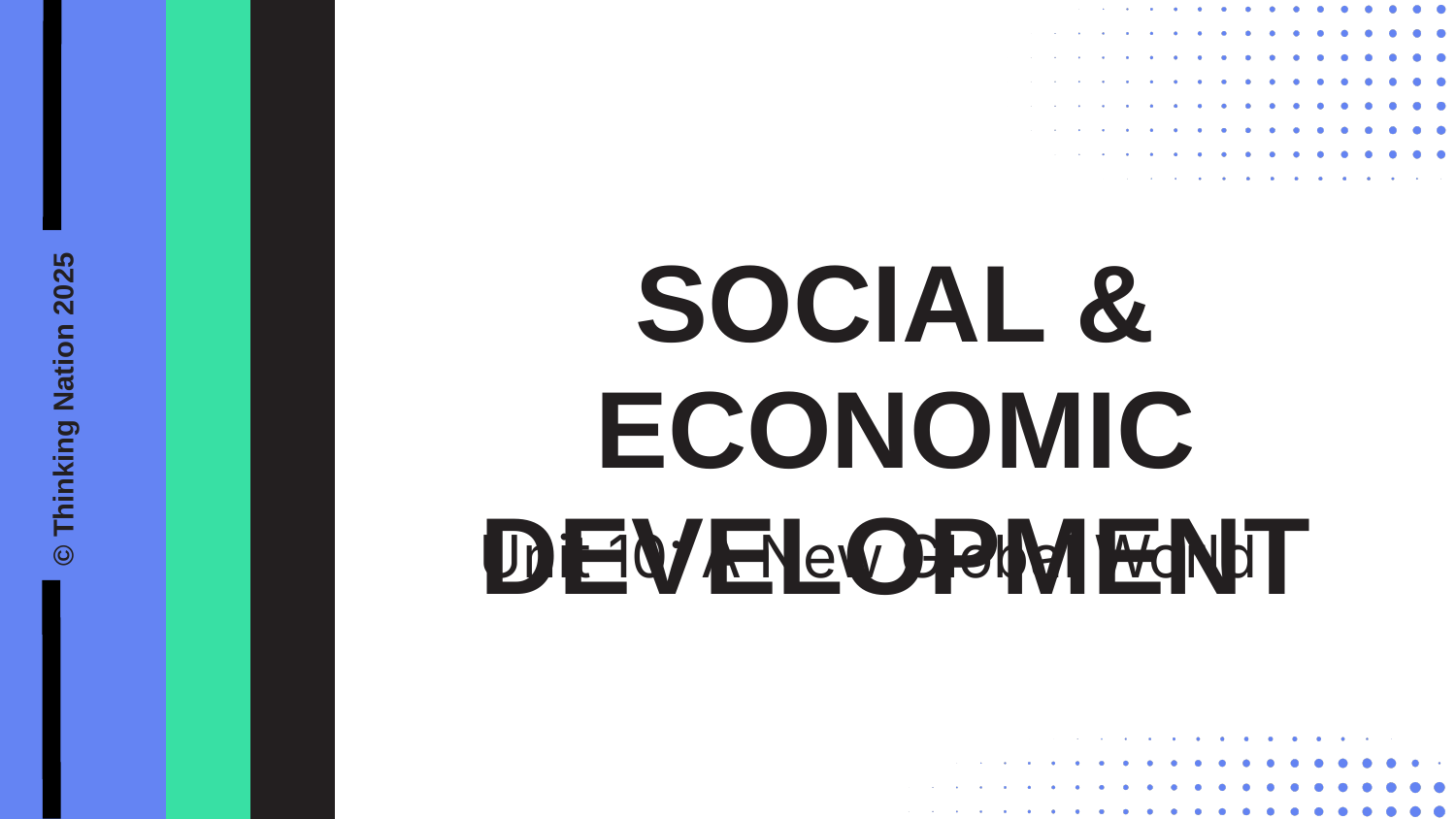

SOCIAL & ECONOMIC DEVELOPMENT
© Thinking Nation 2025
Unit 10: A New Global World